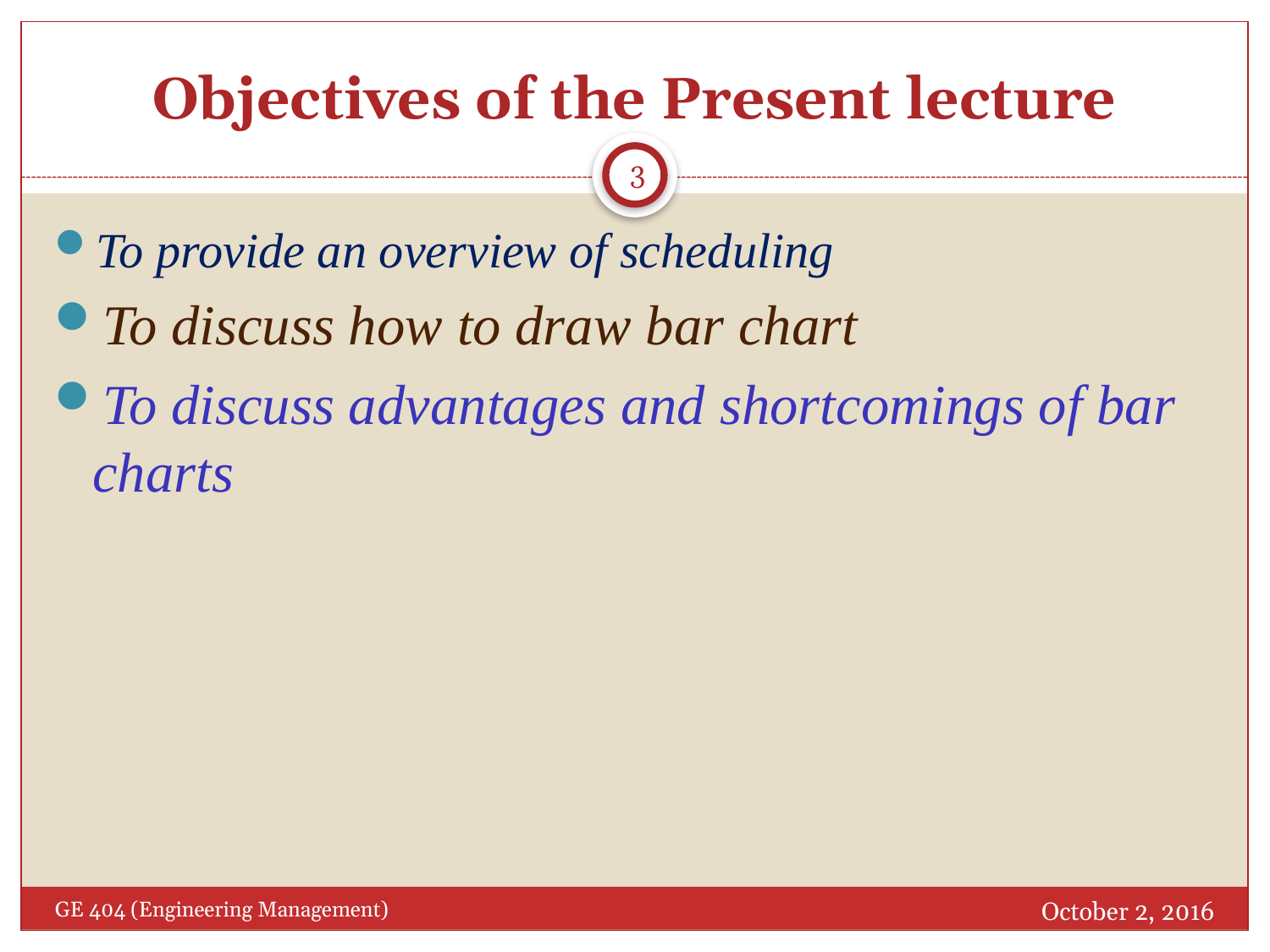

# Objectives of the Present lecture
3
To provide an overview of scheduling
To discuss how to draw bar chart
To discuss advantages and shortcomings of bar charts
October 2, 2016
GE 404 (Engineering Management)